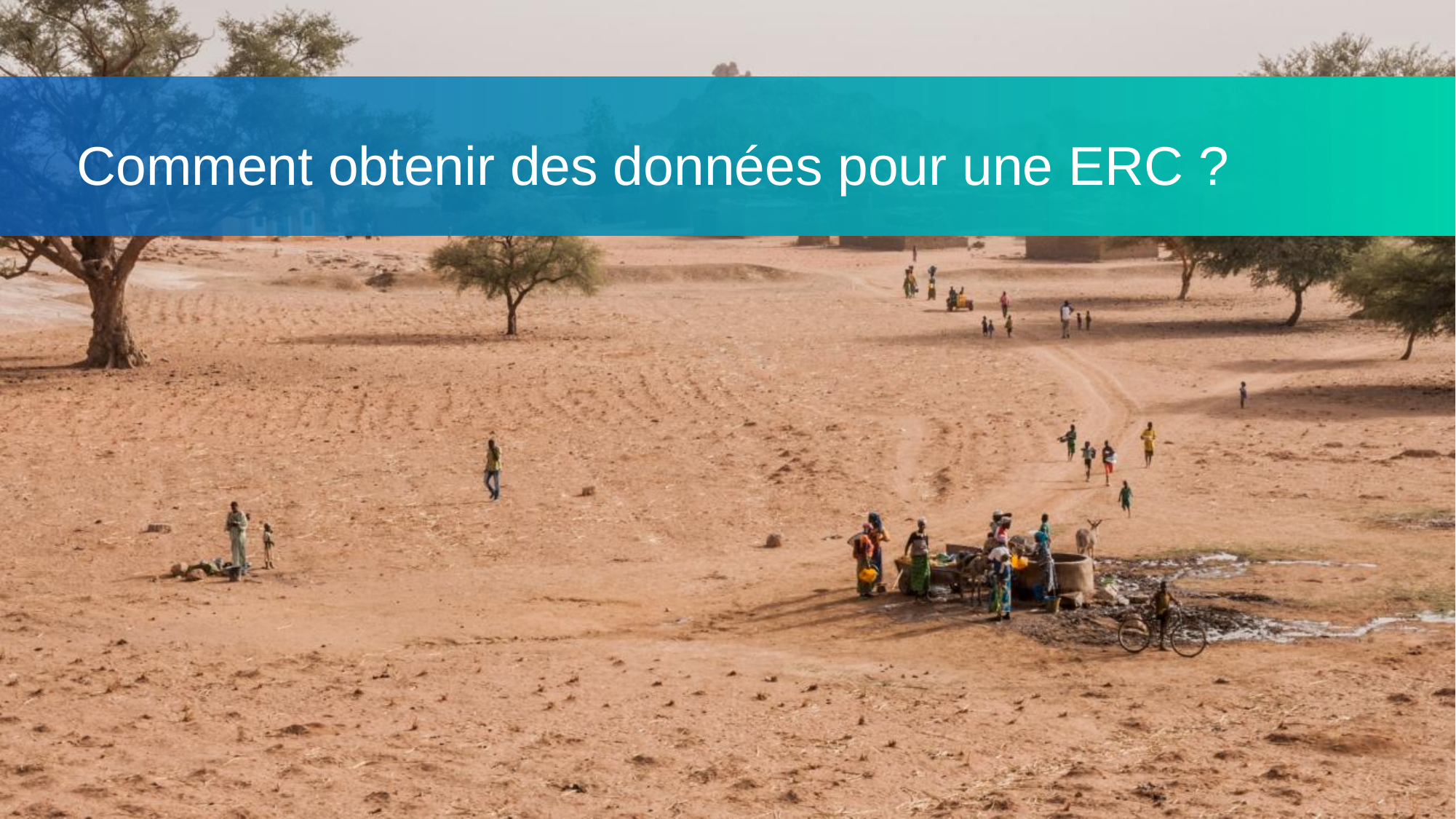

Comment obtenir des données pour une ERC ?